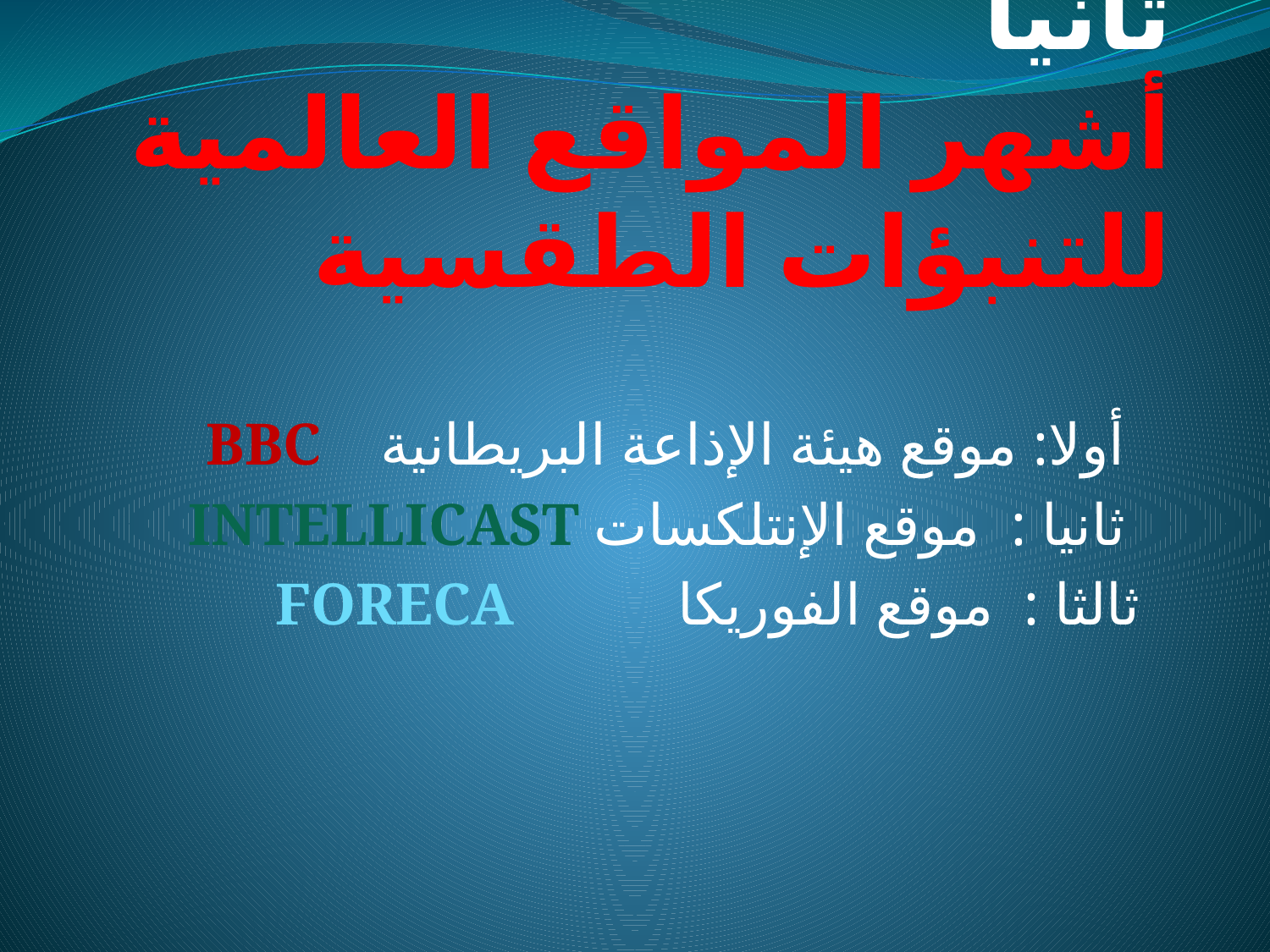

# ثانيا أشهر المواقع العالمية للتنبؤات الطقسية
 أولا: موقع هيئة الإذاعة البريطانية    BBC
 ثانيا :  موقع الإنتلكسات INTELLICAST
ثالثا :  موقع الفوريكا           FORECA